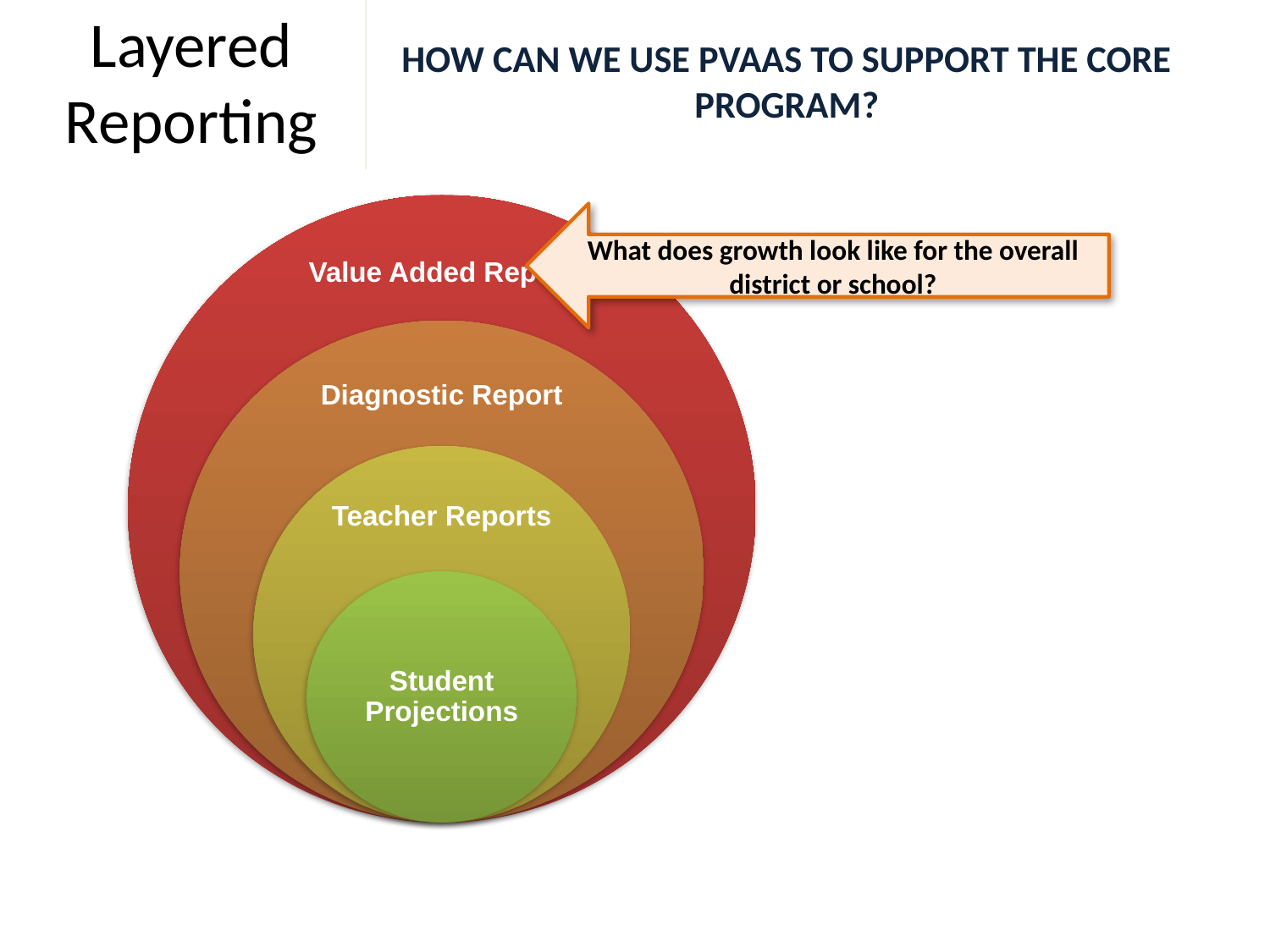

How can we use PVAAS to Support the Core Program?
# Layered Reporting
Value Added Report
Diagnostic Report
Teacher Reports
Student Projections
What does growth look like for the overall district or school?